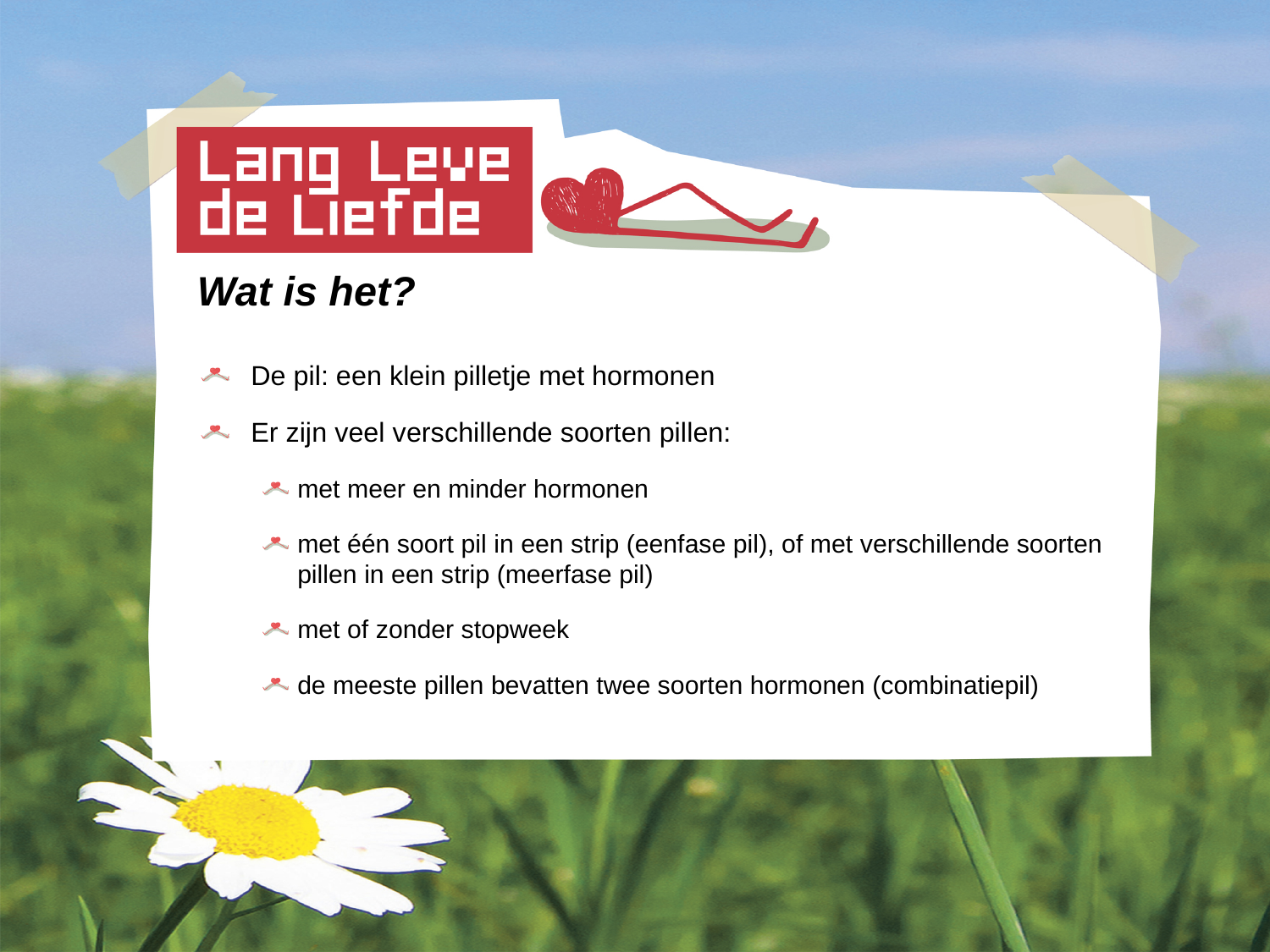

Wat is het?

 De pil: een klein pilletje met hormonen

 Er zijn veel verschillende soorten pillen:

met meer en minder hormonen

met één soort pil in een strip (eenfase pil), of met verschillende soorten pillen in een strip (meerfase pil)

met of zonder stopweek

de meeste pillen bevatten twee soorten hormonen (combinatiepil)